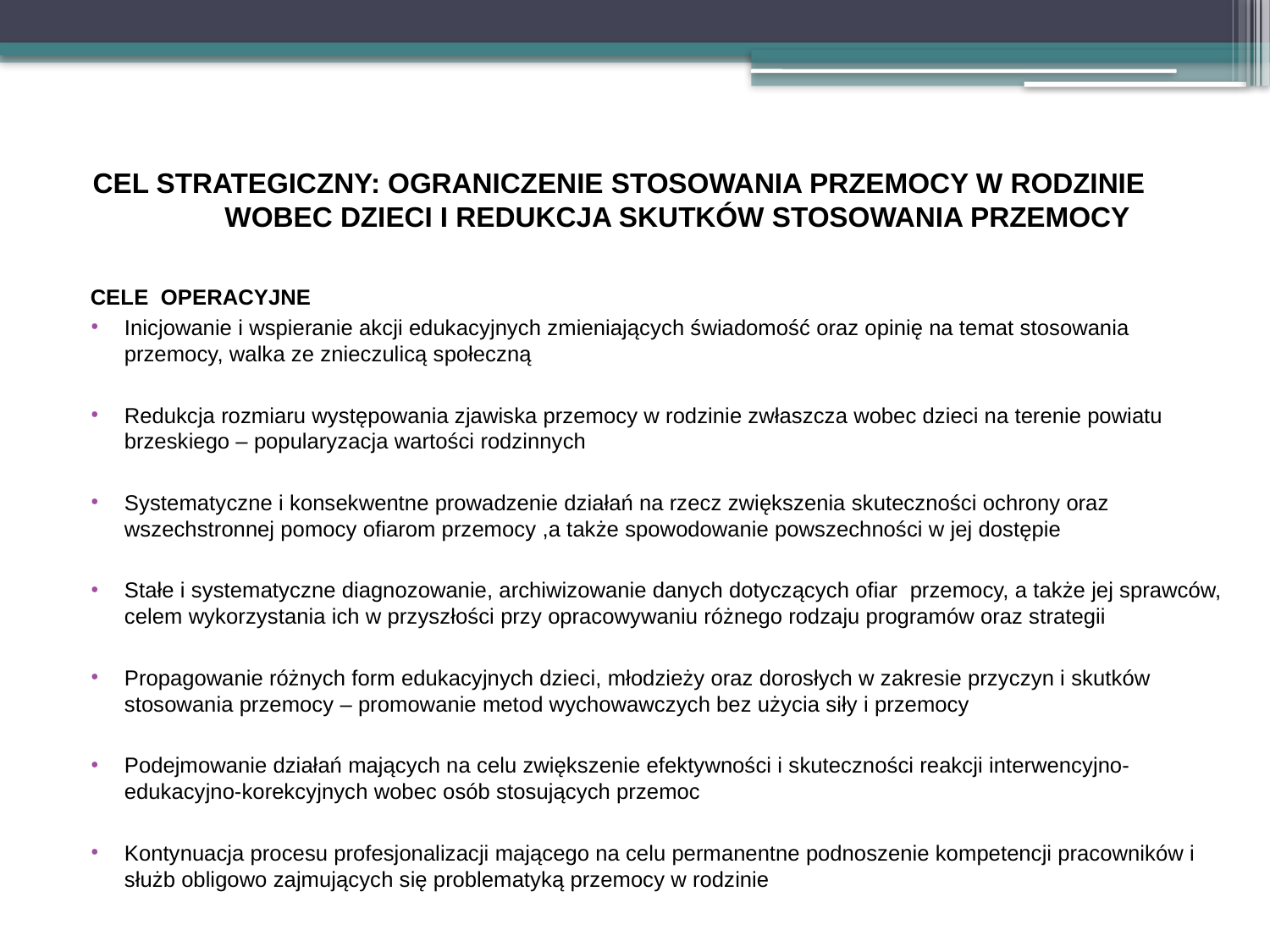

# CEL STRATEGICZNY: OGRANICZENIE STOSOWANIA PRZEMOCY W RODZINIE                  WOBEC DZIECI I REDUKCJA SKUTKÓW STOSOWANIA PRZEMOCY

CELE  OPERACYJNE
Inicjowanie i wspieranie akcji edukacyjnych zmieniających świadomość oraz opinię na temat stosowania przemocy, walka ze znieczulicą społeczną

Redukcja rozmiaru występowania zjawiska przemocy w rodzinie zwłaszcza wobec dzieci na terenie powiatu brzeskiego – popularyzacja wartości rodzinnych

Systematyczne i konsekwentne prowadzenie działań na rzecz zwiększenia skuteczności ochrony oraz wszechstronnej pomocy ofiarom przemocy ,a także spowodowanie powszechności w jej dostępie

Stałe i systematyczne diagnozowanie, archiwizowanie danych dotyczących ofiar  przemocy, a także jej sprawców, celem wykorzystania ich w przyszłości przy opracowywaniu różnego rodzaju programów oraz strategii

Propagowanie różnych form edukacyjnych dzieci, młodzieży oraz dorosłych w zakresie przyczyn i skutków stosowania przemocy – promowanie metod wychowawczych bez użycia siły i przemocy

Podejmowanie działań mających na celu zwiększenie efektywności i skuteczności reakcji interwencyjno- edukacyjno-korekcyjnych wobec osób stosujących przemoc

Kontynuacja procesu profesjonalizacji mającego na celu permanentne podnoszenie kompetencji pracowników i służb obligowo zajmujących się problematyką przemocy w rodzinie